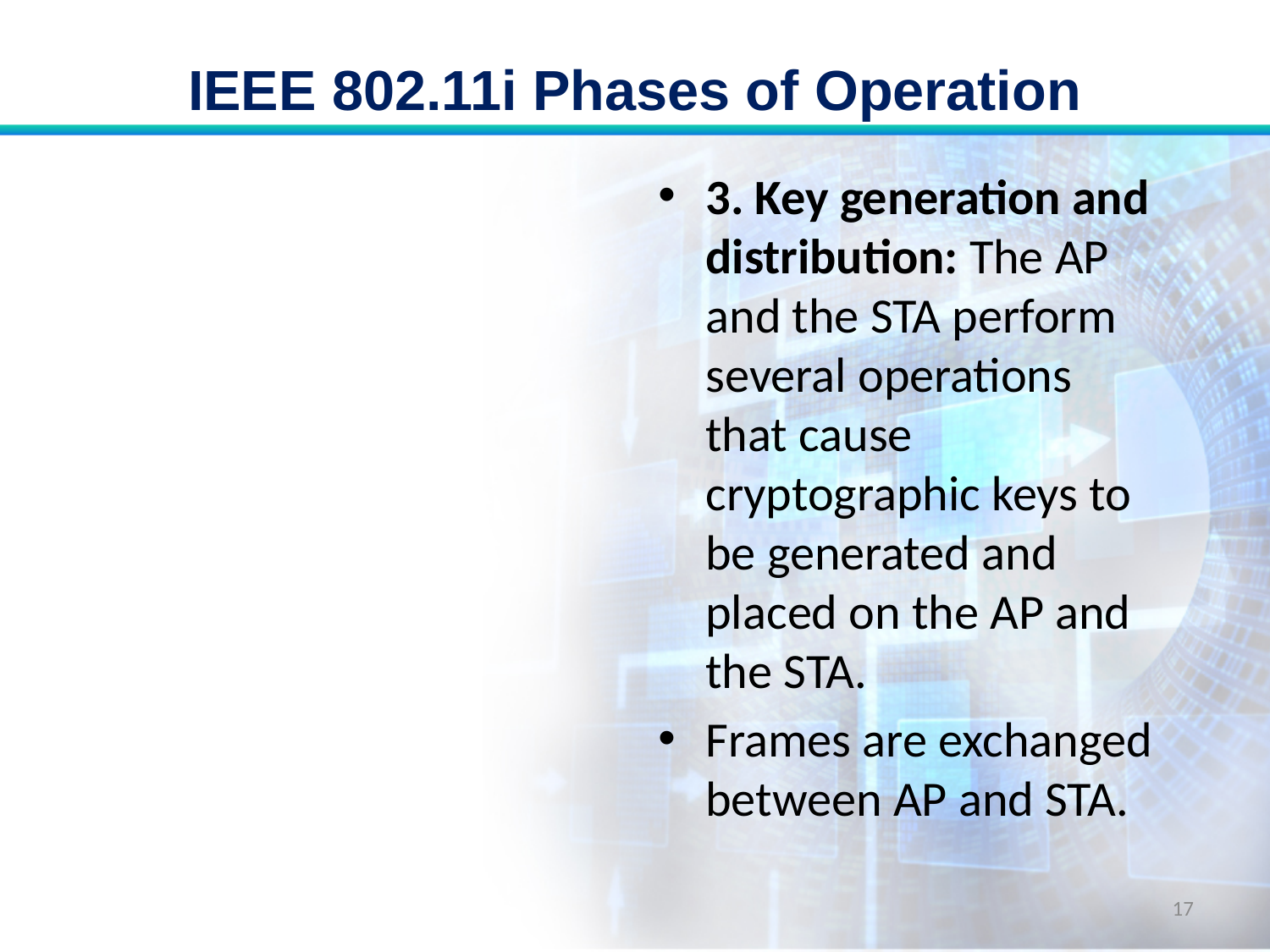

# IEEE 802.11i Phases of Operation
3. Key generation and distribution: The AP and the STA perform several operations that cause cryptographic keys to be generated and placed on the AP and the STA.
Frames are exchanged between AP and STA.
17